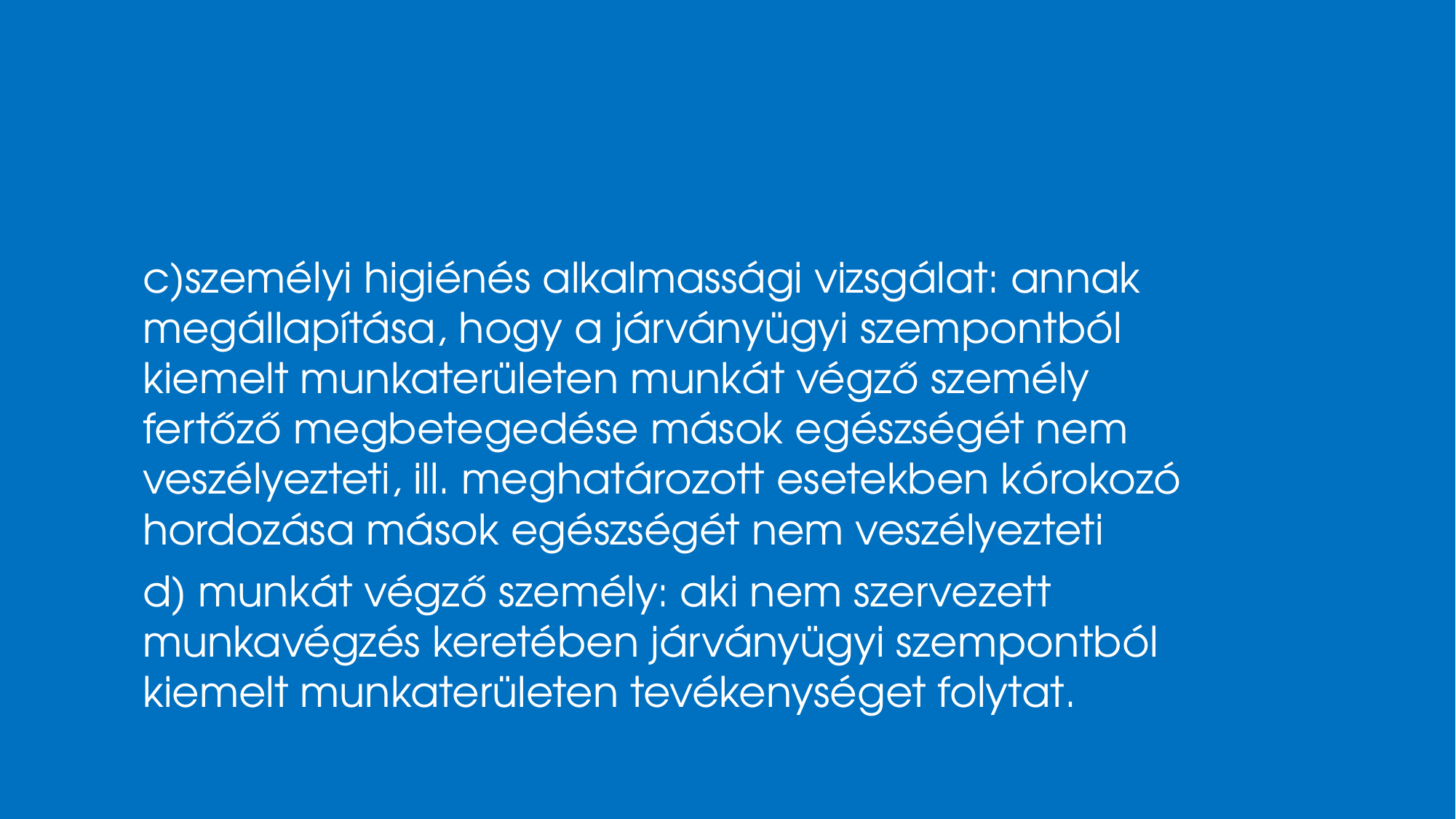

c)személyi higiénés alkalmassági vizsgálat: annak megállapítása, hogy a járványügyi szempontból kiemelt munkaterületen munkát végző személy fertőző megbetegedése mások egészségét nem veszélyezteti, ill. meghatározott esetekben kórokozó hordozása mások egészségét nem veszélyezteti
d) munkát végző személy: aki nem szervezett munkavégzés keretében járványügyi szempontból kiemelt munkaterületen tevékenységet folytat.